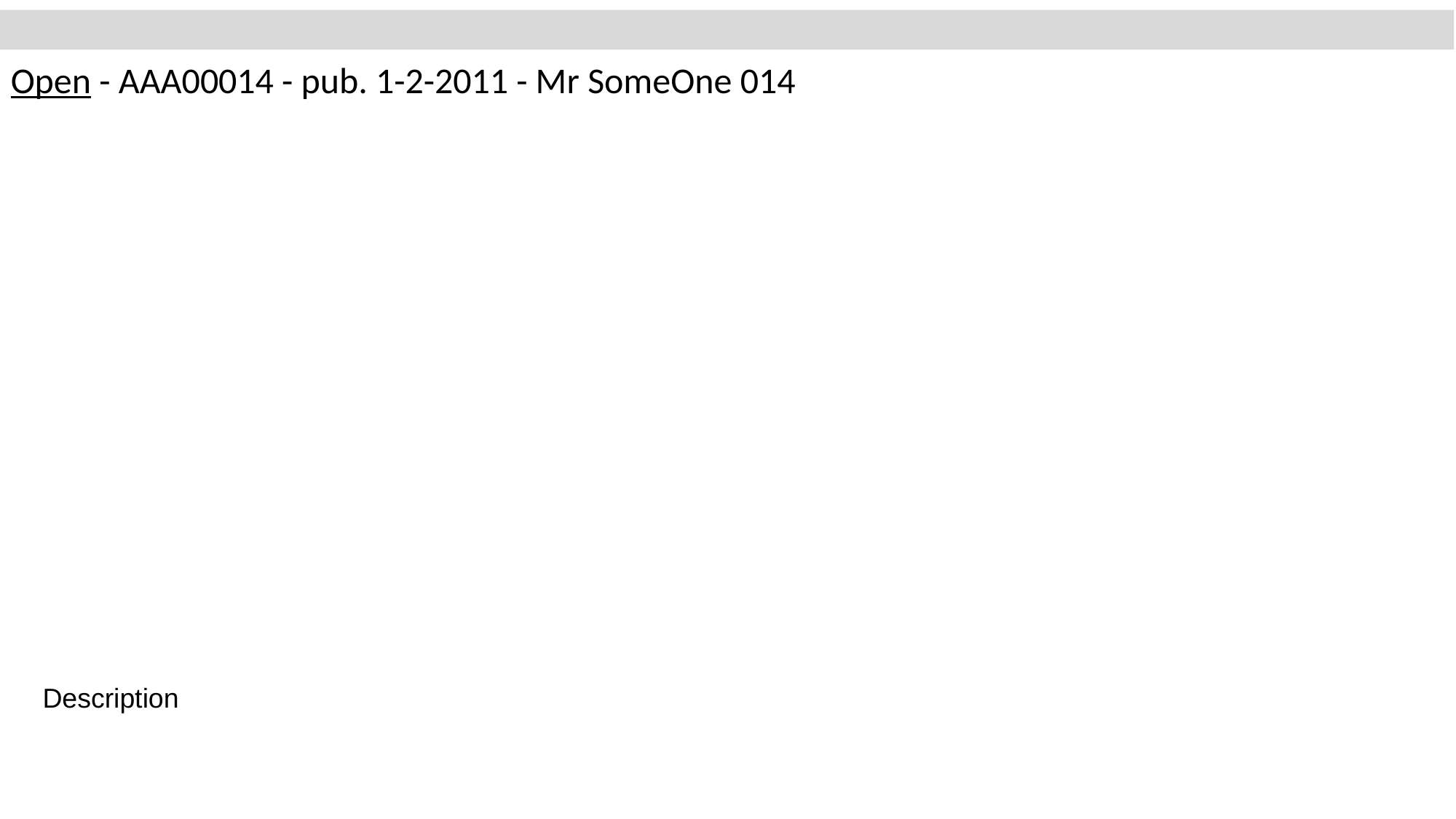

Open - AAA00014 - pub. 1-2-2011 - Mr SomeOne 014
Description